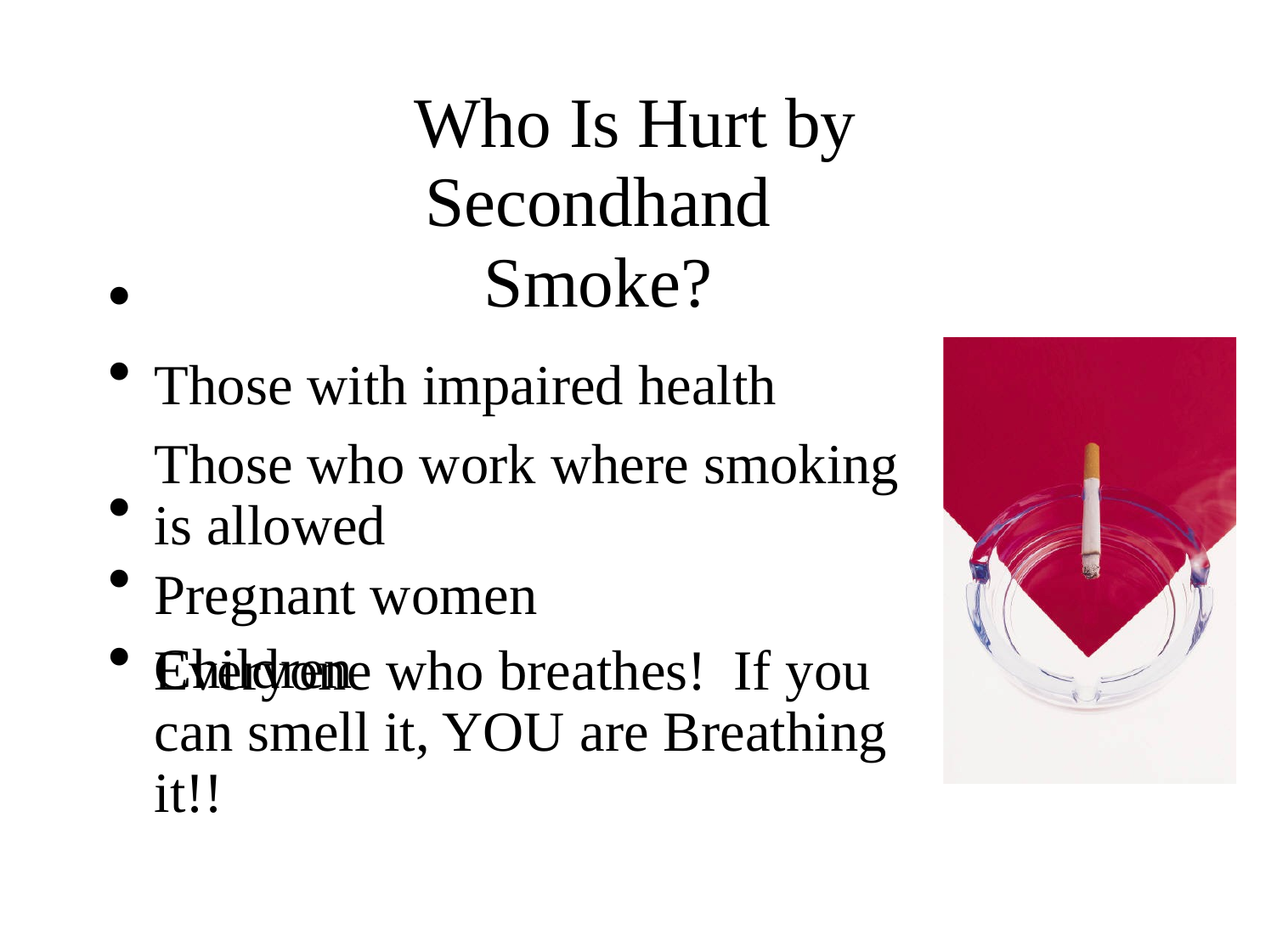

Who Is Hurt by
Secondhand Smoke?
Those with impaired health
Those who work where smoking is allowed
Pregnant women
Children
•
•
•
•
•

Everyone who breathes!
If you
can smell it, YOU are Breathing
it!!